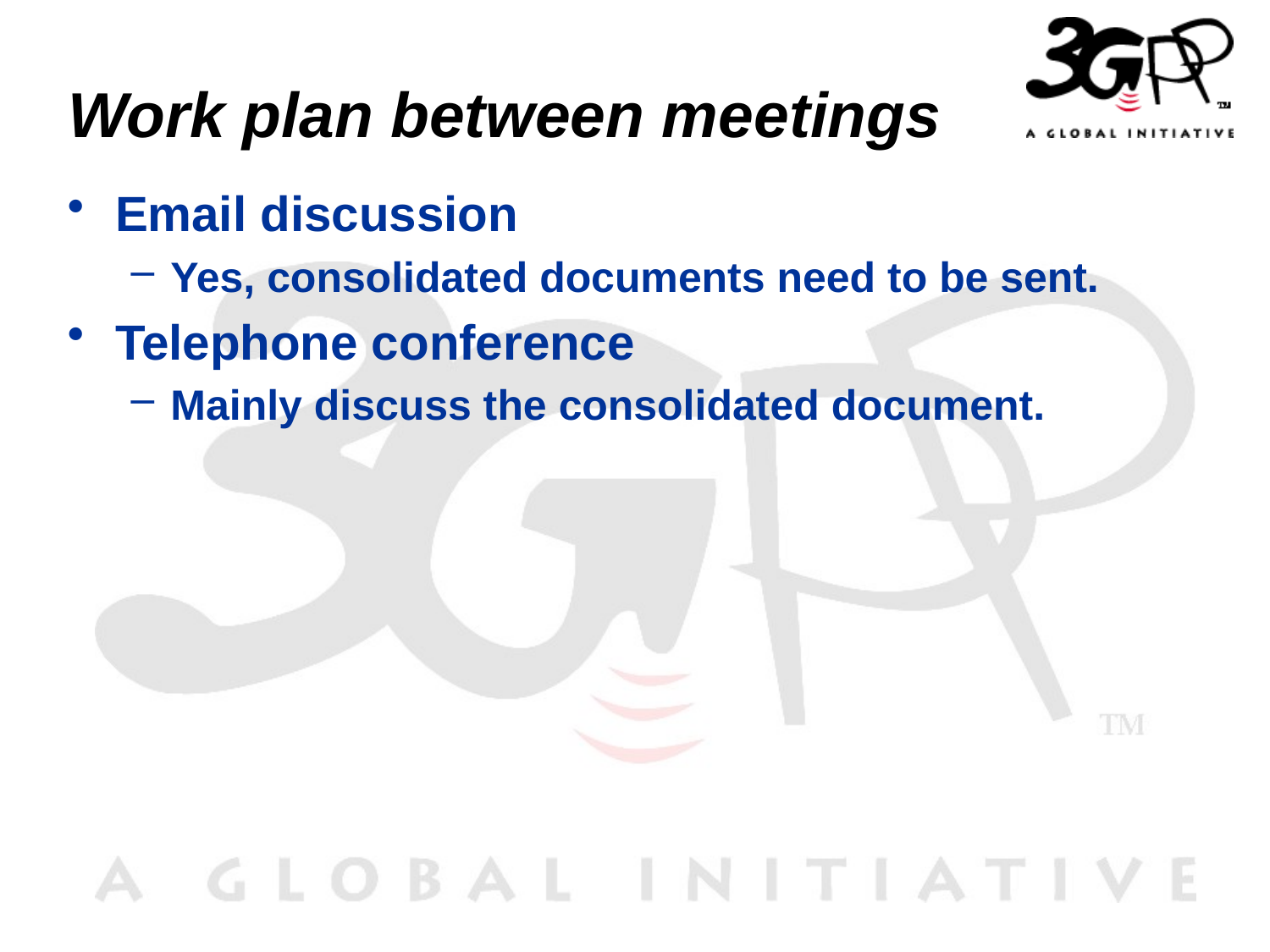

# Work plan between meetings
Email discussion
Yes, consolidated documents need to be sent.
Telephone conference
Mainly discuss the consolidated document.

4